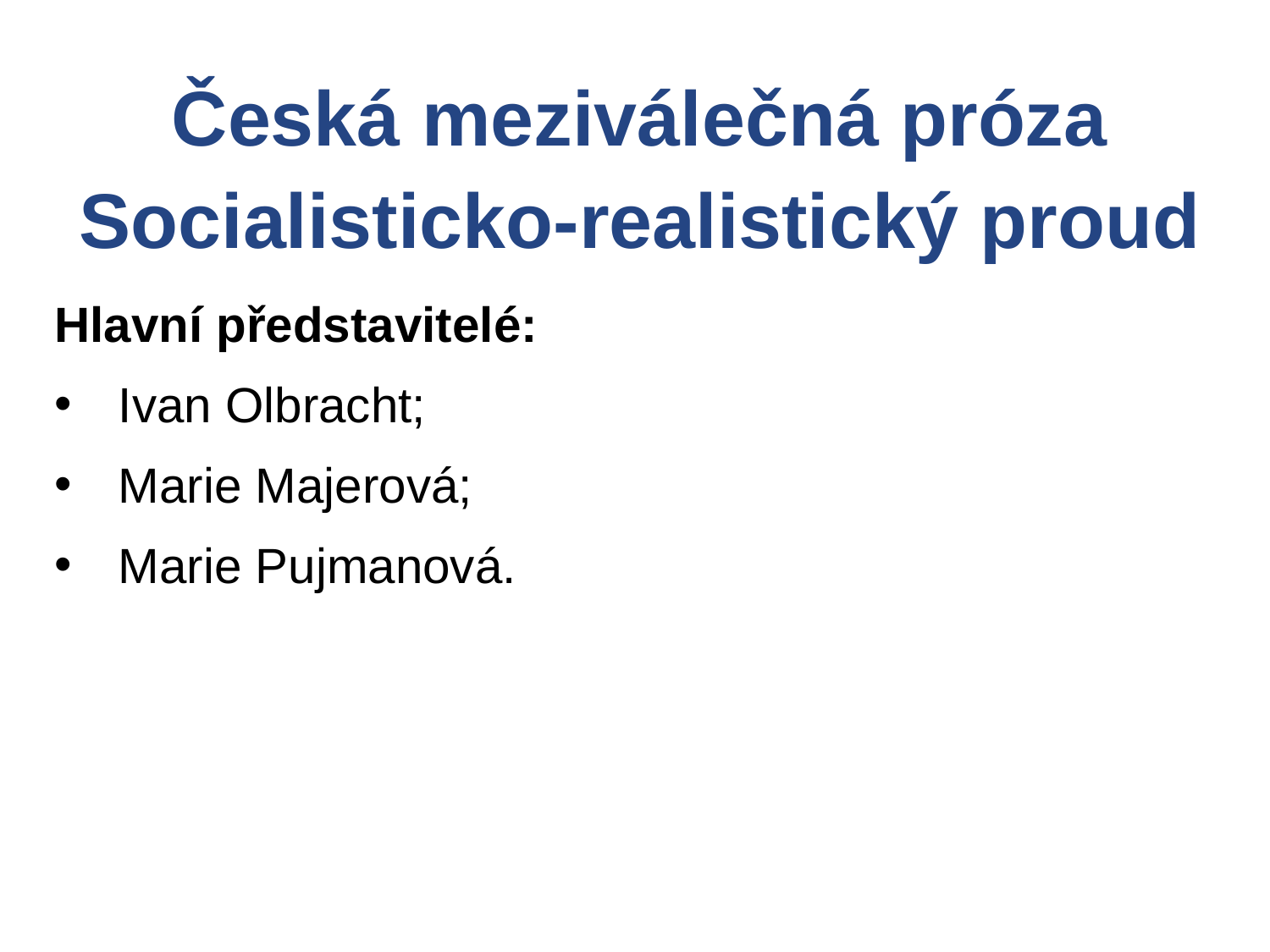

Česká meziválečná próza
Socialisticko-realistický proud
Hlavní představitelé:
Ivan Olbracht;
Marie Majerová;
Marie Pujmanová.